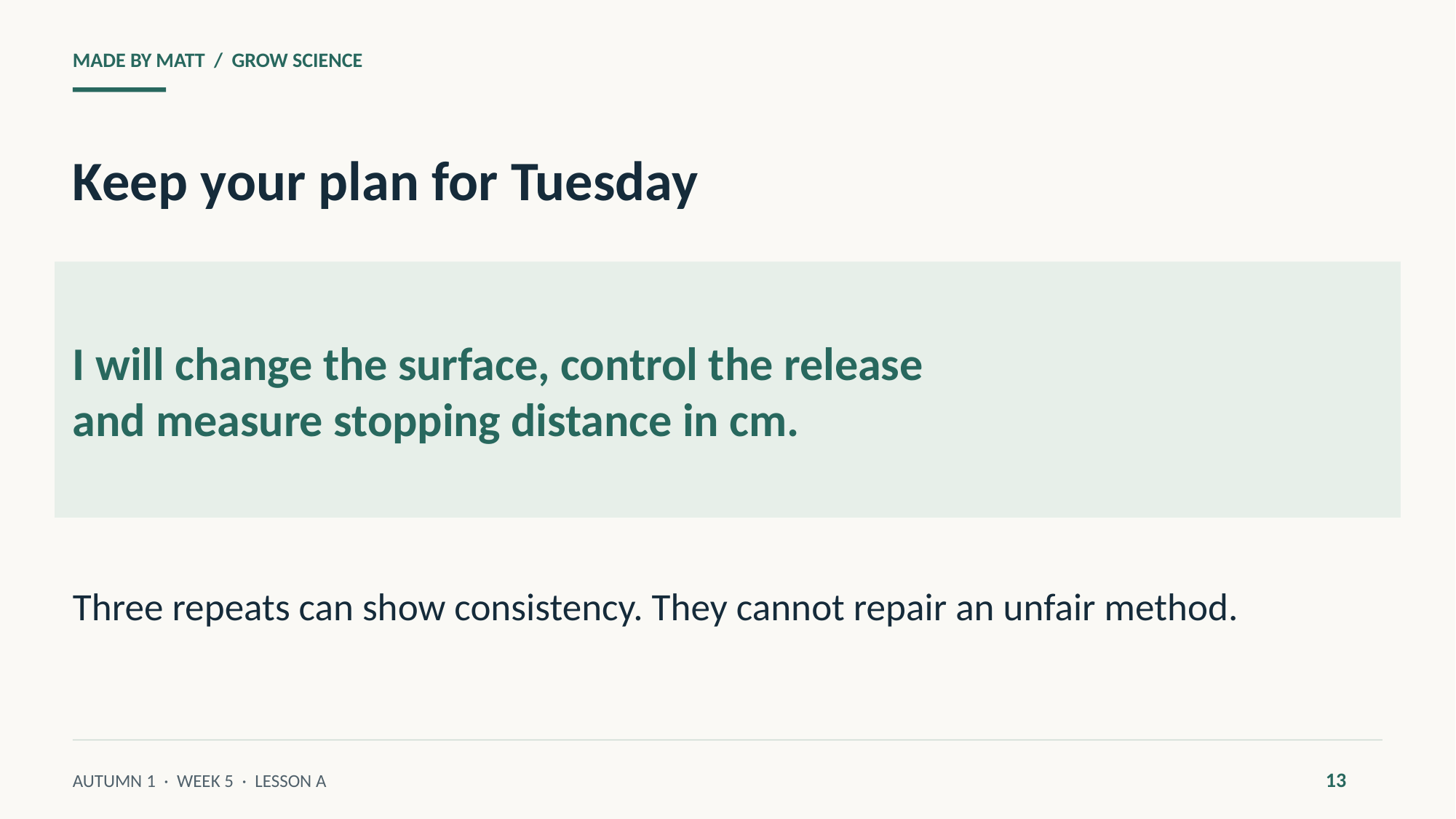

MADE BY MATT  /  GROW SCIENCE

Keep your plan for Tuesday
I will change the surface, control the release
and measure stopping distance in cm.
Three repeats can show consistency. They cannot repair an unfair method.

13
AUTUMN 1  ·  WEEK 5  ·  LESSON A